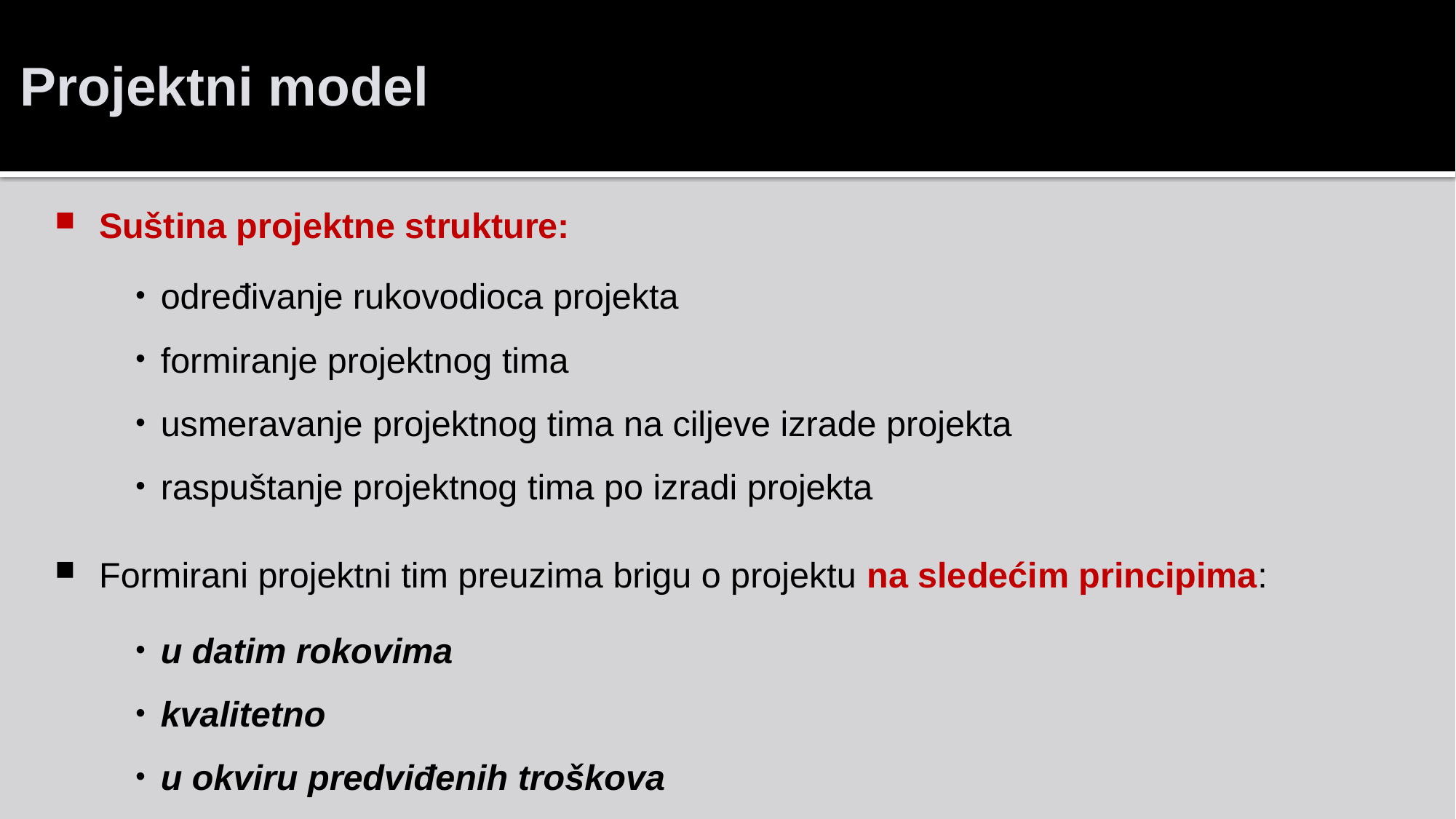

# Projektni model

Suština projektne strukture:

određivanje rukovodioca projekta
formiranje projektnog tima
usmeravanje projektnog tima na ciljeve izrade projekta
raspuštanje projektnog tima po izradi projekta

Formirani projektni tim preuzima brigu o projektu na sledećim principima:

u datim rokovima
kvalitetno
u okviru predviđenih troškova